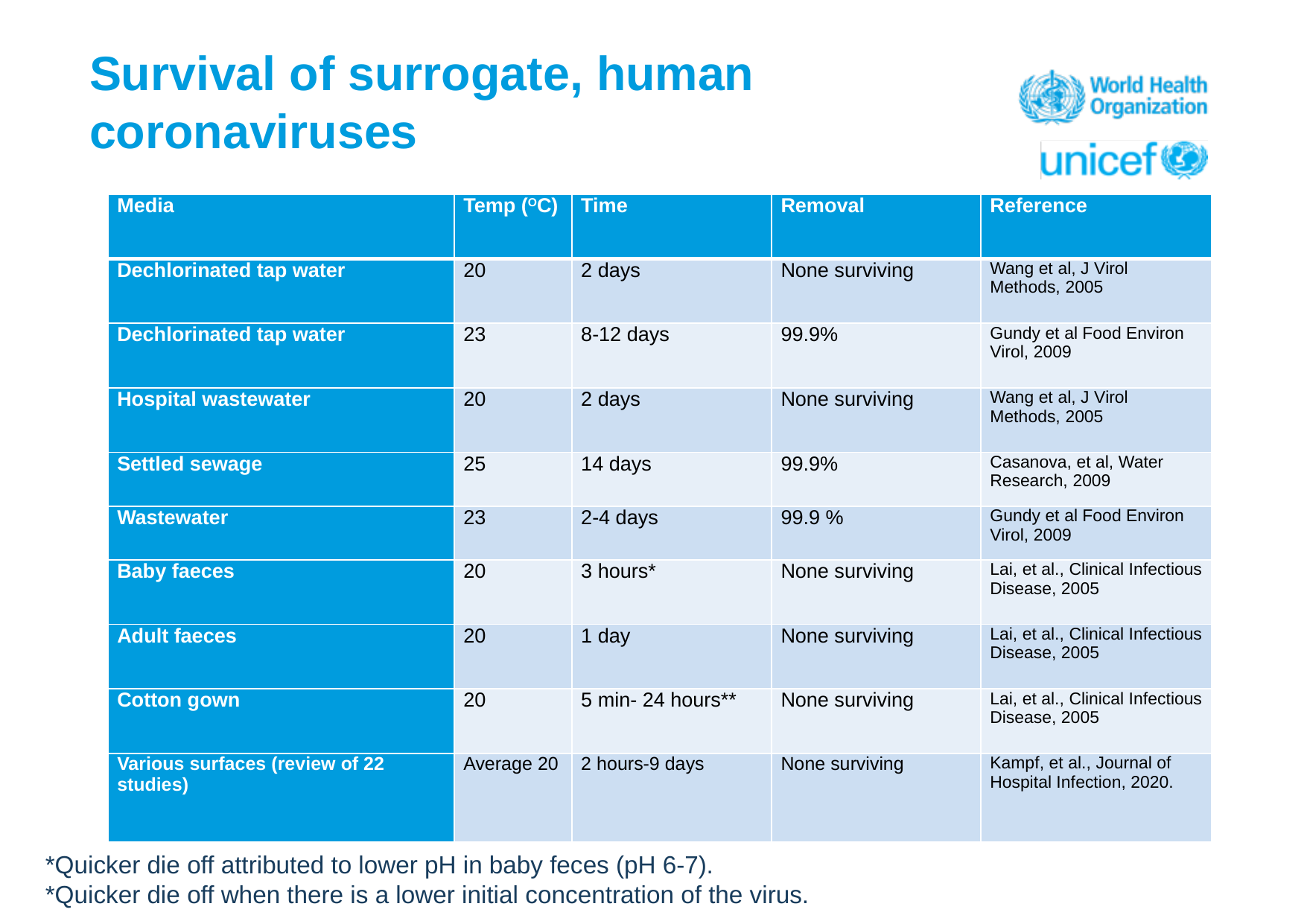

# Survival of surrogate, human coronaviruses
| Media | Temp (OC) | Time | Removal | Reference |
| --- | --- | --- | --- | --- |
| Dechlorinated tap water | 20 | 2 days | None surviving | Wang et al, J Virol Methods, 2005 |
| Dechlorinated tap water | 23 | 8-12 days | 99.9% | Gundy et al Food Environ Virol, 2009 |
| Hospital wastewater | 20 | 2 days | None surviving | Wang et al, J Virol Methods, 2005 |
| Settled sewage | 25 | 14 days | 99.9% | Casanova, et al, Water Research, 2009 |
| Wastewater | 23 | 2-4 days | 99.9 % | Gundy et al Food Environ Virol, 2009 |
| Baby faeces | 20 | 3 hours\* | None surviving | Lai, et al., Clinical Infectious Disease, 2005 |
| Adult faeces | 20 | 1 day | None surviving | Lai, et al., Clinical Infectious Disease, 2005 |
| Cotton gown | 20 | 5 min- 24 hours\*\* | None surviving | Lai, et al., Clinical Infectious Disease, 2005 |
| Various surfaces (review of 22 studies) | Average 20 | 2 hours-9 days | None surviving | Kampf, et al., Journal of Hospital Infection, 2020. |
*Quicker die off attributed to lower pH in baby feces (pH 6-7).
*Quicker die off when there is a lower initial concentration of the virus.